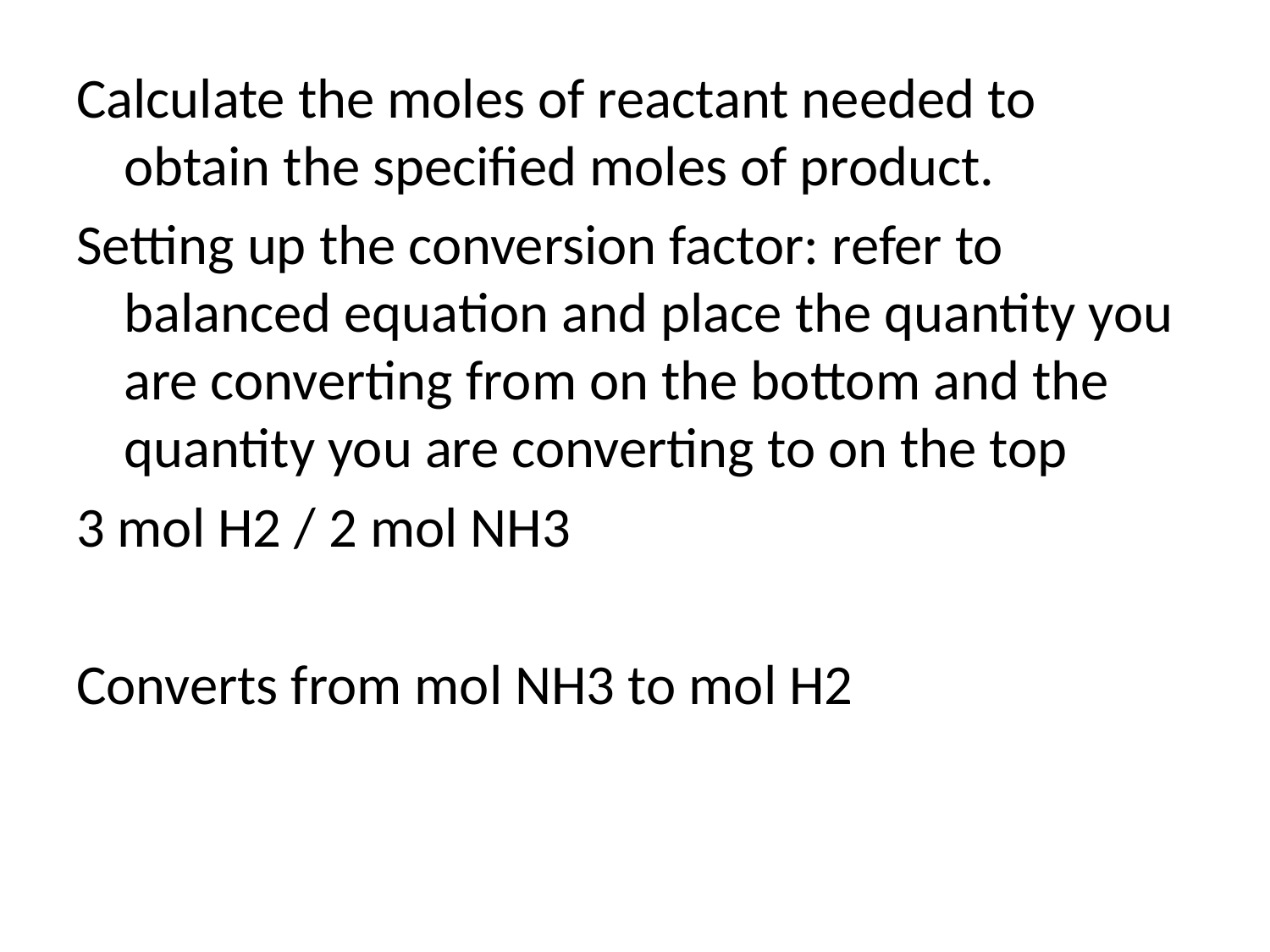

Calculate the moles of reactant needed to obtain the specified moles of product.
Setting up the conversion factor: refer to balanced equation and place the quantity you are converting from on the bottom and the quantity you are converting to on the top
3 mol H2 / 2 mol NH3

Converts from mol NH3 to mol H2